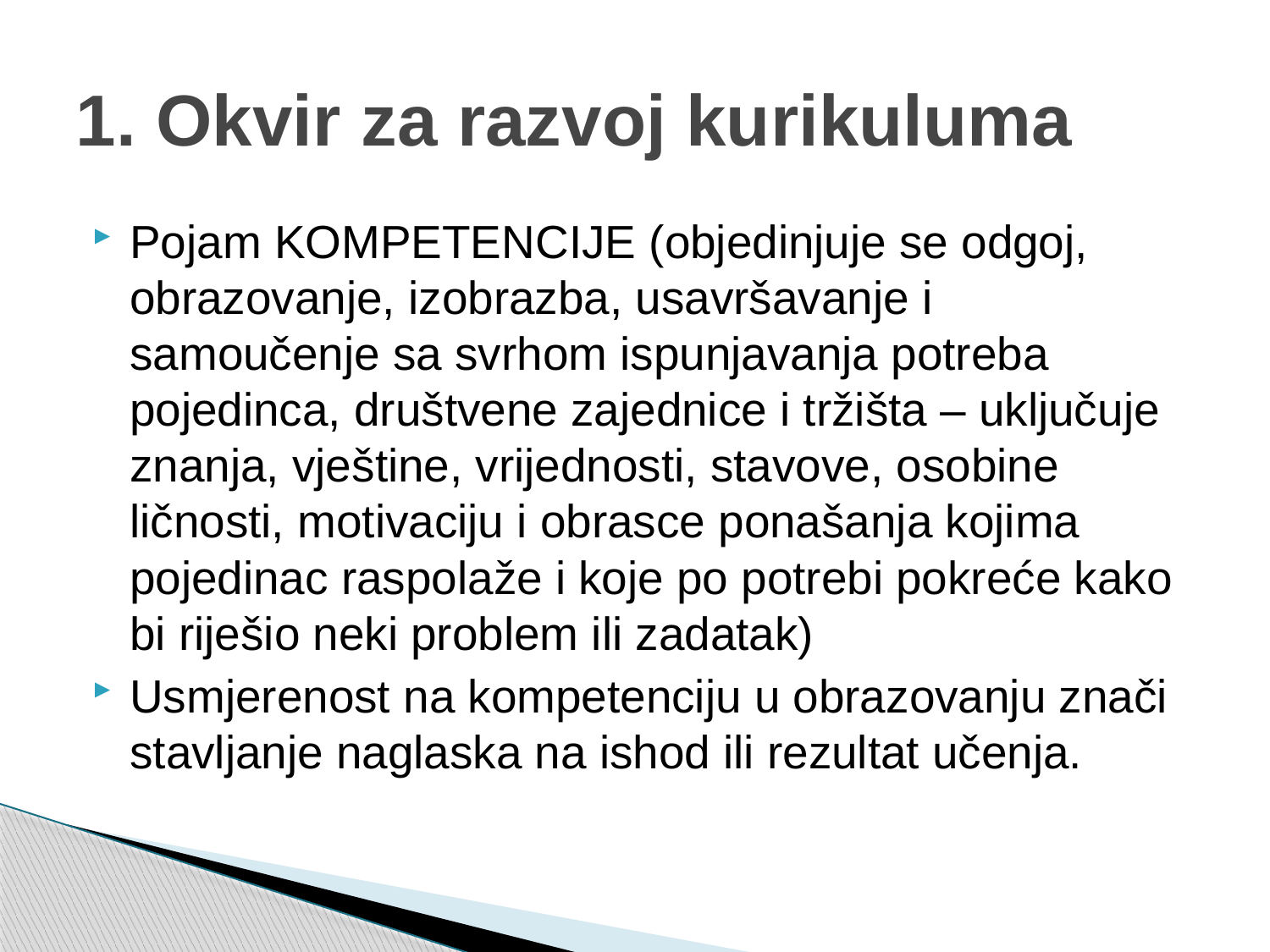

# 1. Okvir za razvoj kurikuluma
Pojam KOMPETENCIJE (objedinjuje se odgoj, obrazovanje, izobrazba, usavršavanje i samoučenje sa svrhom ispunjavanja potreba pojedinca, društvene zajednice i tržišta – uključuje znanja, vještine, vrijednosti, stavove, osobine ličnosti, motivaciju i obrasce ponašanja kojima pojedinac raspolaže i koje po potrebi pokreće kako bi riješio neki problem ili zadatak)
Usmjerenost na kompetenciju u obrazovanju znači stavljanje naglaska na ishod ili rezultat učenja.